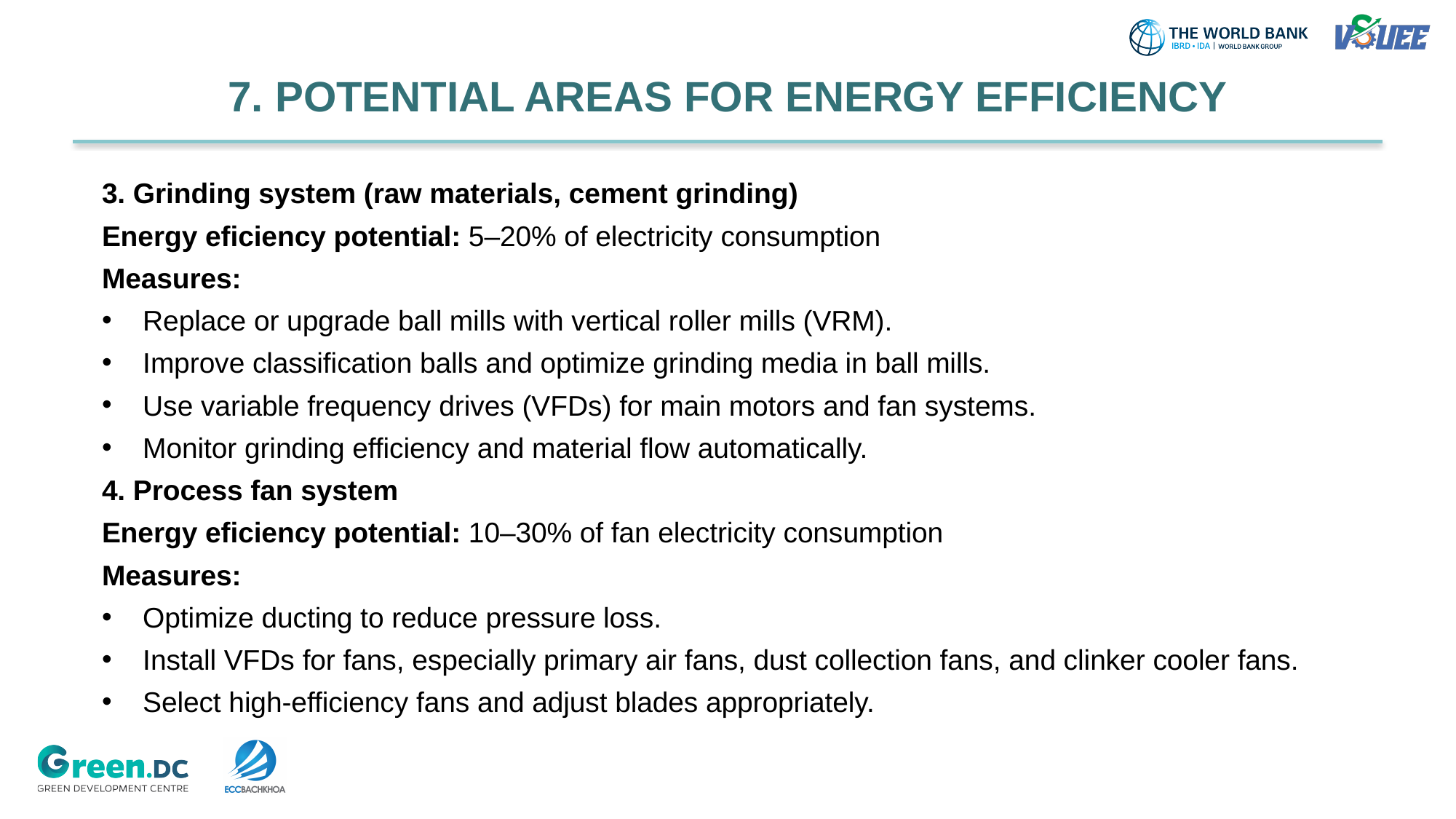

# 7. POTENTIAL AREAS FOR ENERGY EFFICIENCY
3. Grinding system (raw materials, cement grinding)
Energy eficiency potential: 5–20% of electricity consumption
Measures:
Replace or upgrade ball mills with vertical roller mills (VRM).
Improve classification balls and optimize grinding media in ball mills.
Use variable frequency drives (VFDs) for main motors and fan systems.
Monitor grinding efficiency and material flow automatically.
4. Process fan system
Energy eficiency potential: 10–30% of fan electricity consumption
Measures:
Optimize ducting to reduce pressure loss.
Install VFDs for fans, especially primary air fans, dust collection fans, and clinker cooler fans.
Select high-efficiency fans and adjust blades appropriately.